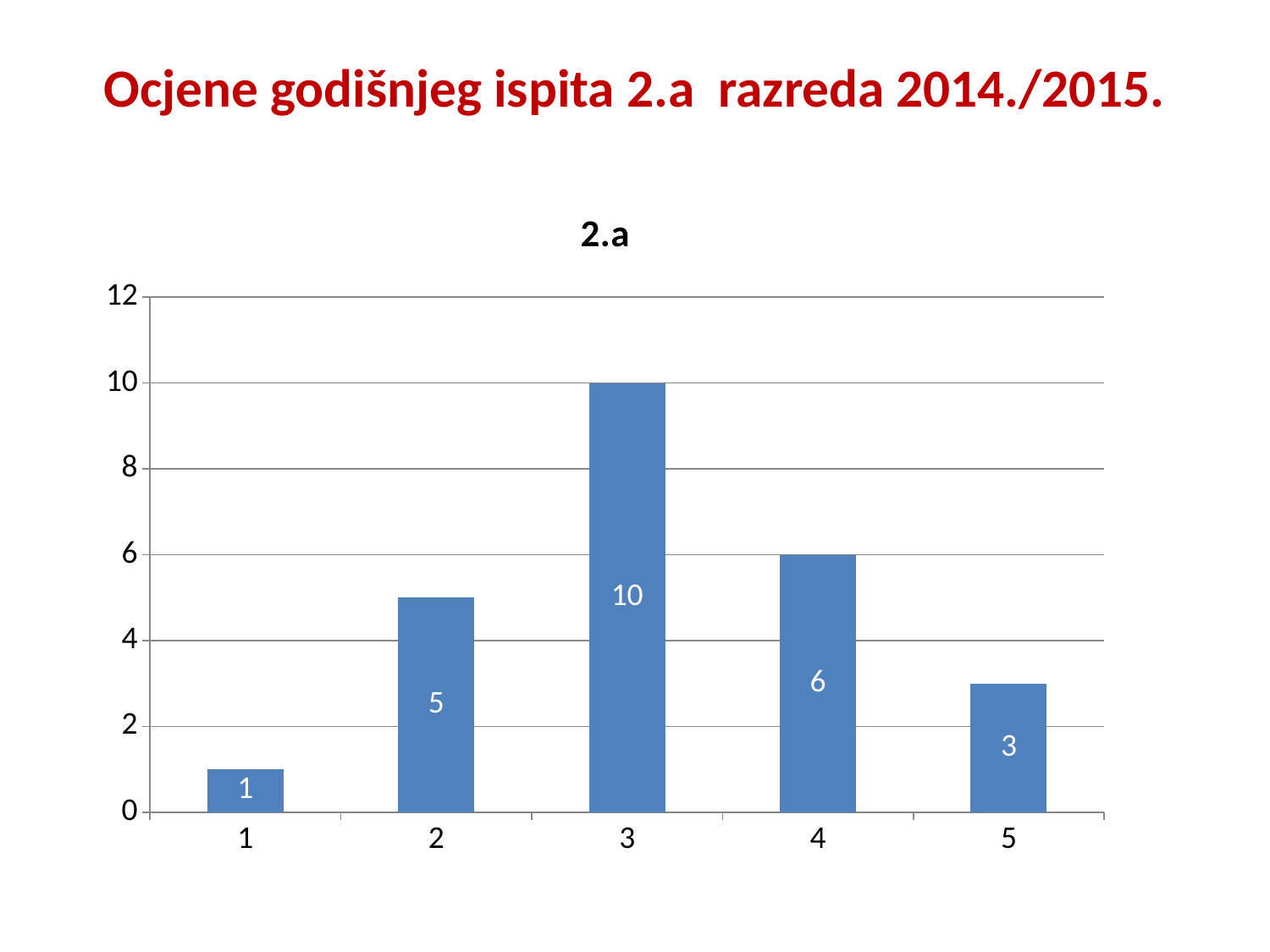

# Ocjene godišnjeg ispita 2.a  razreda 2014./2015.

### Chart: 2.a

| Category | 3a |
|---|---|
| 1 | 1.0 |
| 2 | 5.0 |
| 3 | 10.0 |
| 4 | 6.0 |
| 5 | 3.0 |